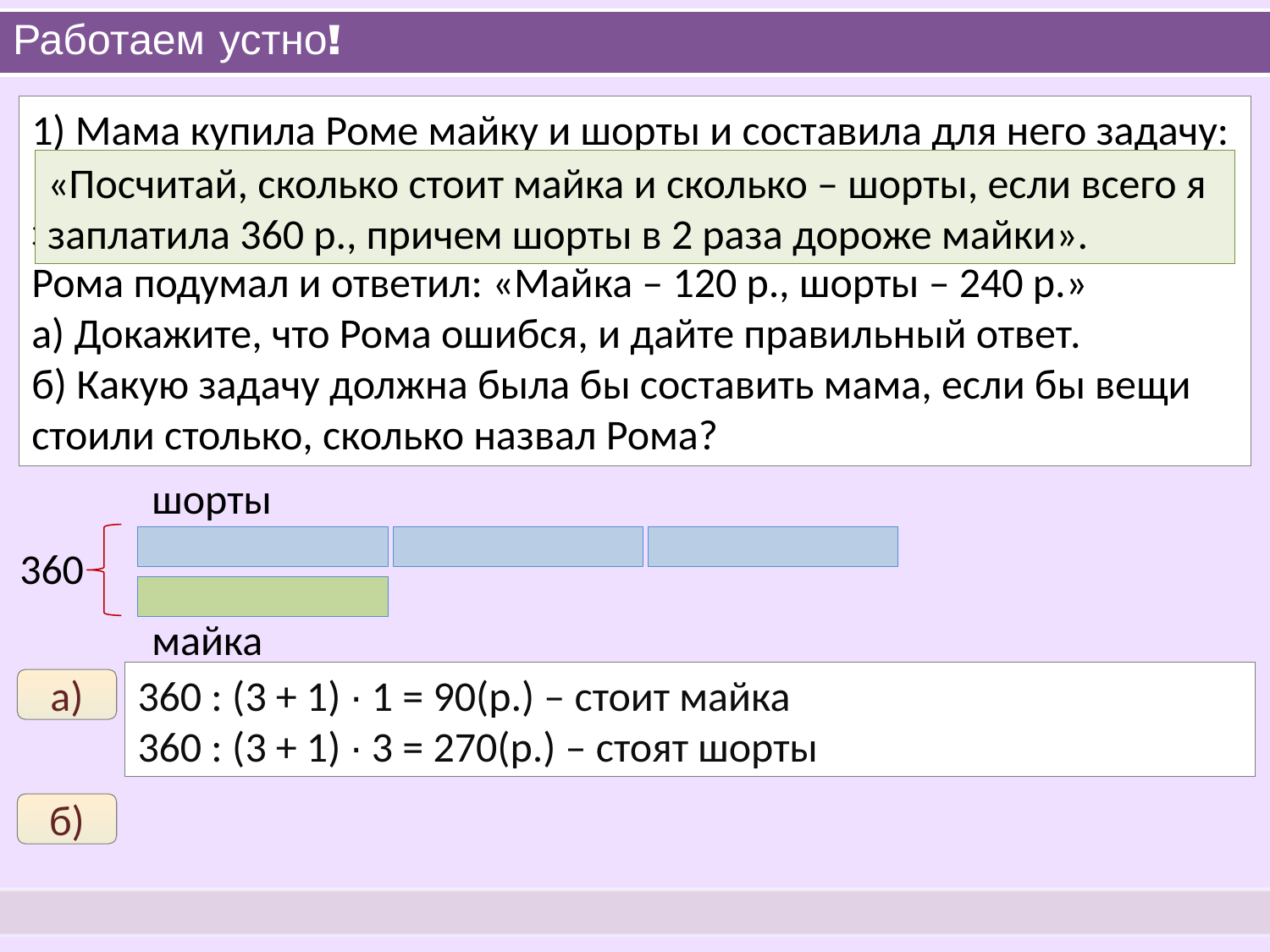

# Работаем устно!

1) Мама купила Роме майку и шорты и составила для него задачу:
«Посчитай, сколько стоит майка и сколько – шорты, если всего я заплатила 360 р., причем шорты в 3 раза дороже майки».
Рома подумал и ответил: «Майка – 120 р., шорты – 240 р.»
а) Докажите, что Рома ошибся, и дайте правильный ответ.
б) Какую задачу должна была бы составить мама, если бы вещи стоили столько, сколько назвал Рома?

«Посчитай, сколько стоит майка и сколько – шорты, если всего я заплатила 360 р., причем шорты в 2 раза дороже майки».
шорты

360

майка
360 : (3 + 1) ∙ 1 = 90(р.) – стоит майка
360 : (3 + 1) ∙ 3 = 270(р.) – стоят шорты
а)
б)